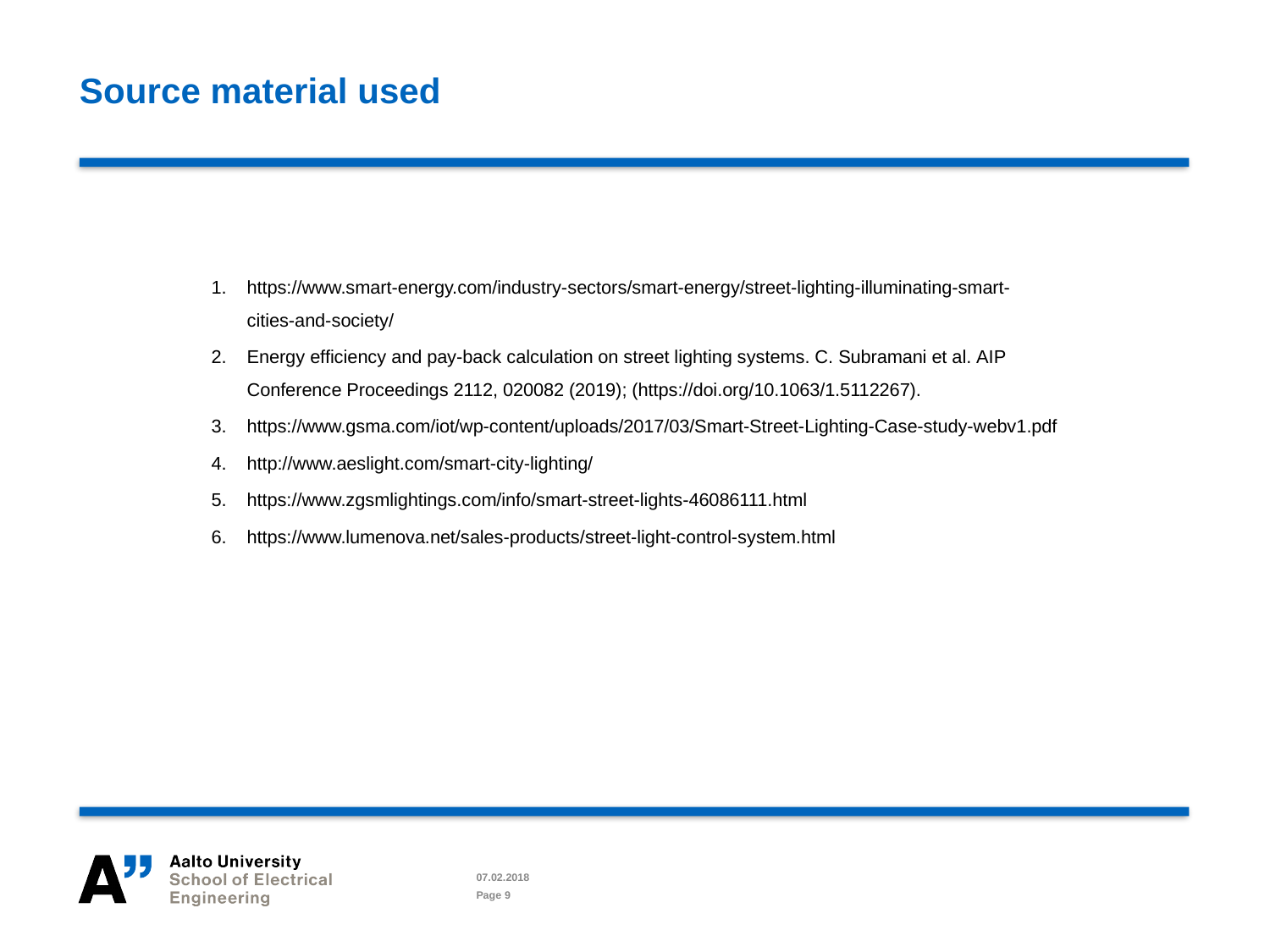

# Source material used
https://www.smart-energy.com/industry-sectors/smart-energy/street-lighting-illuminating-smart-cities-and-society/
Energy efficiency and pay-back calculation on street lighting systems. C. Subramani et al. AIP Conference Proceedings 2112, 020082 (2019); (https://doi.org/10.1063/1.5112267).
https://www.gsma.com/iot/wp-content/uploads/2017/03/Smart-Street-Lighting-Case-study-webv1.pdf
http://www.aeslight.com/smart-city-lighting/
https://www.zgsmlightings.com/info/smart-street-lights-46086111.html
https://www.lumenova.net/sales-products/street-light-control-system.html

07.02.2018
Page 9